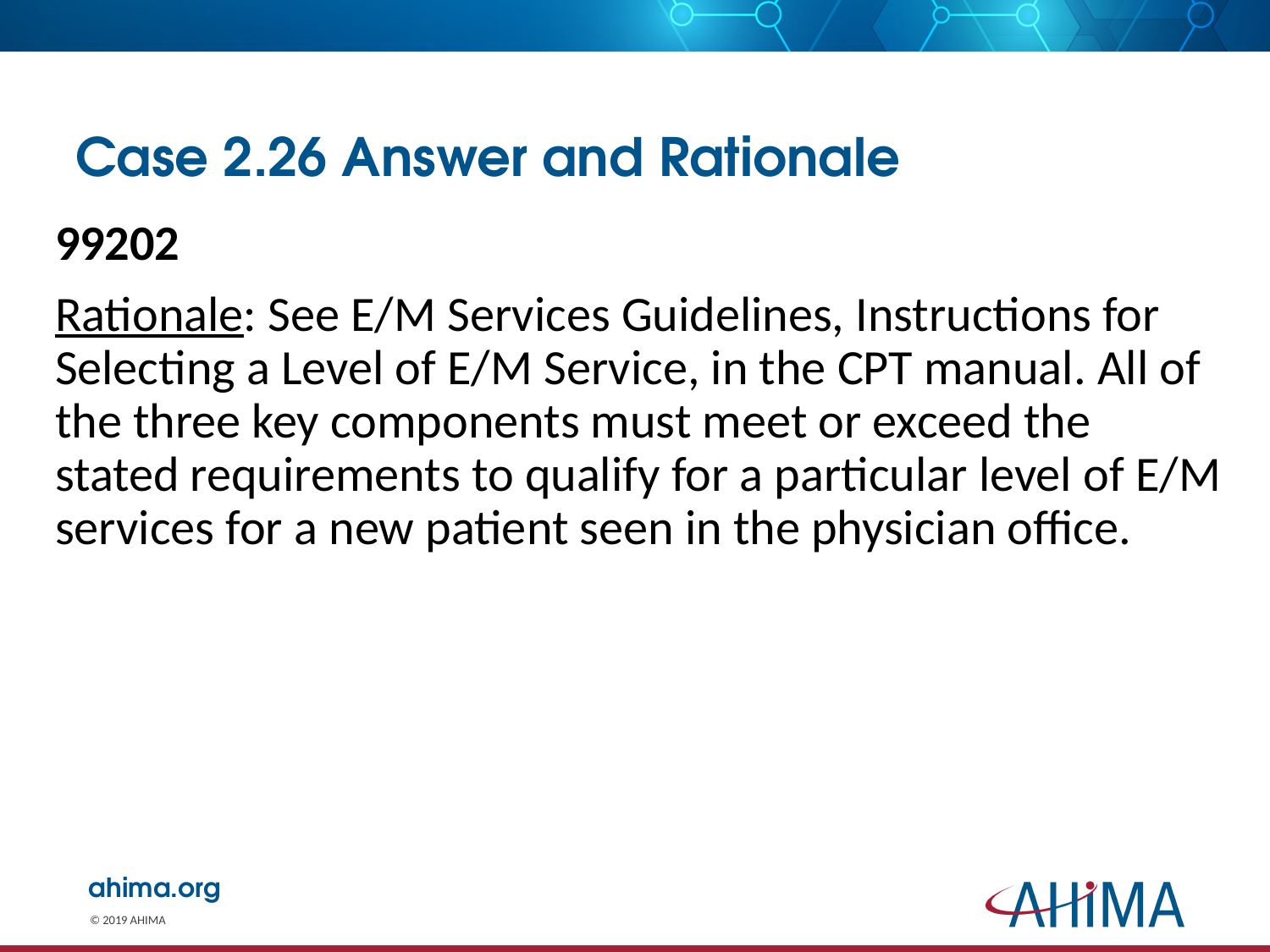

# Case 2.26 Answer and Rationale
99202
Rationale: See E/M Services Guidelines, Instructions for Selecting a Level of E/M Service, in the CPT manual. All of the three key components must meet or exceed the stated requirements to qualify for a particular level of E/M services for a new patient seen in the physician office.